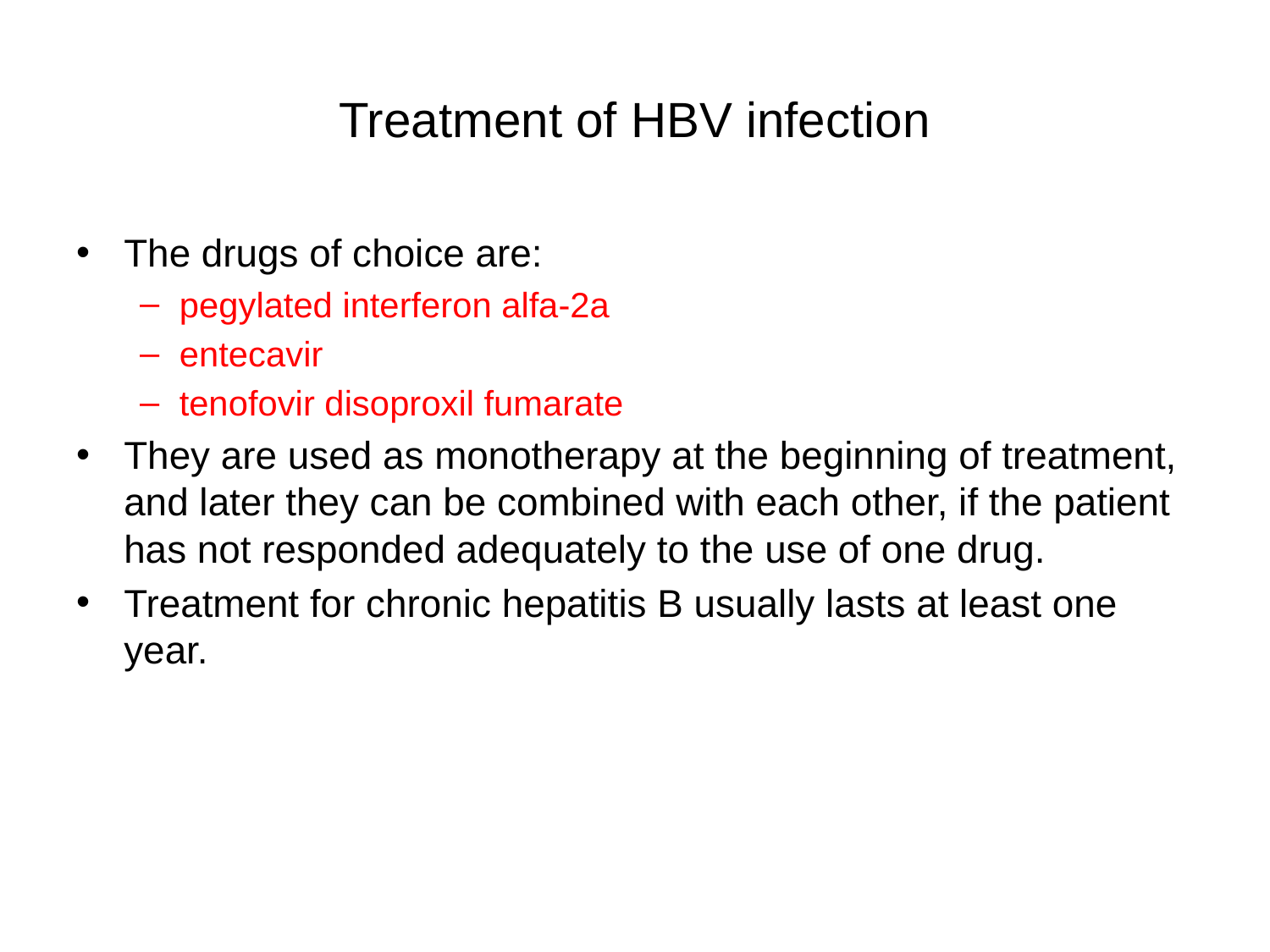

# Treatment of HBV infection
The drugs of choice are:
pegylated interferon alfa-2a
entecavir
tenofovir disoproxil fumarate
They are used as monotherapy at the beginning of treatment, and later they can be combined with each other, if the patient has not responded adequately to the use of one drug.
Treatment for chronic hepatitis B usually lasts at least one year.